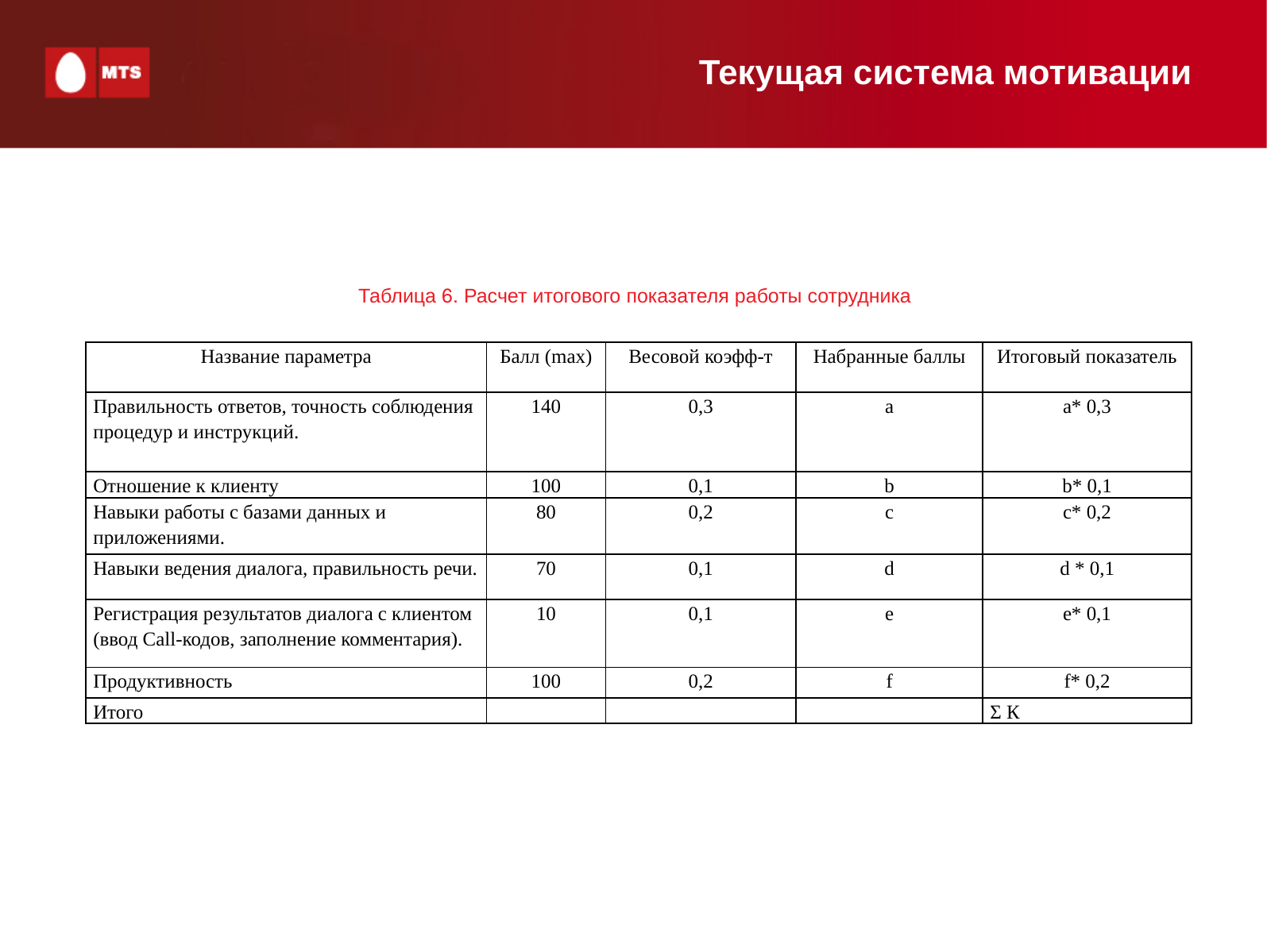

Текущая система мотивации
Таблица 6. Расчет итогового показателя работы сотрудника

| Название параметра | Балл (max) | Весовой коэфф-т | Набранные баллы | Итоговый показатель |
| --- | --- | --- | --- | --- |
| Правильность ответов, точность соблюдения процедур и инструкций. | 140 | 0,3 | a | a\* 0,3 |
| Отношение к клиенту | 100 | 0,1 | b | b\* 0,1 |
| Навыки работы с базами данных и приложениями. | 80 | 0,2 | c | c\* 0,2 |
| Навыки ведения диалога, правильность речи. | 70 | 0,1 | d | d \* 0,1 |
| Регистрация результатов диалога с клиентом (ввод Call-кодов, заполнение комментария). | 10 | 0,1 | e | e\* 0,1 |
| Продуктивность | 100 | 0,2 | f | f\* 0,2 |
| Итого |  |  |  | Σ К |